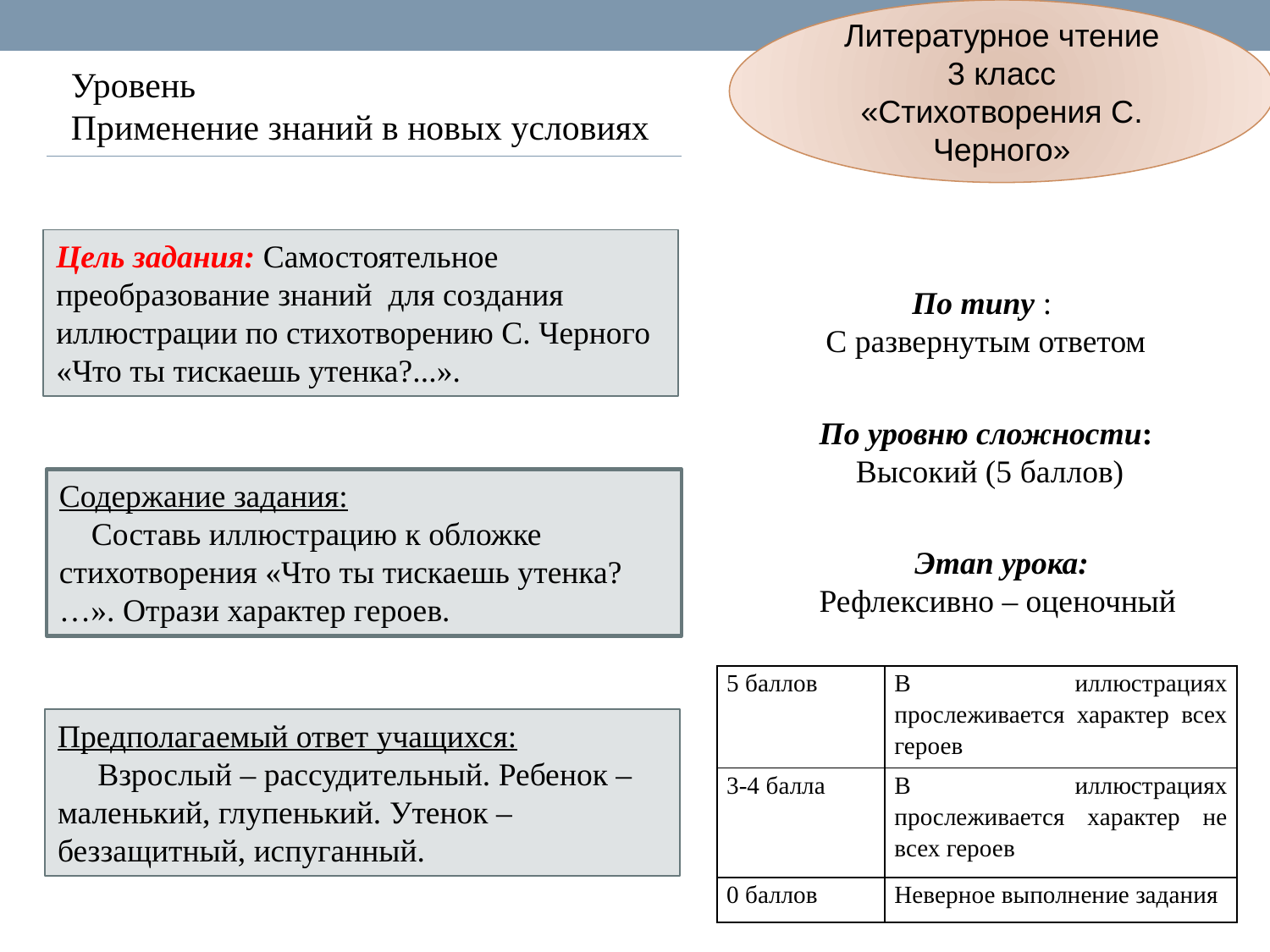

Литературное чтение
3 класс
«Стихотворения С. Черного»
Уровень
Применение знаний в новых условиях
Цель задания: Самостоятельное преобразование знаний  для создания иллюстрации по стихотворению С. Черного «Что ты тискаешь утенка?...».
По типу :
С развернутым ответом
По уровню сложности:
 Высокий (5 баллов)
Содержание задания:
    Составь иллюстрацию к обложке стихотворения «Что ты тискаешь утенка?…». Отрази характер героев.
Этап урока:
Рефлексивно – оценочный
| 5 баллов | В иллюстрациях прослеживается характер всех героев |
| --- | --- |
| 3-4 балла | В иллюстрациях прослеживается характер не всех героев |
| 0 баллов | Неверное выполнение задания |
Предполагаемый ответ учащихся:
     Взрослый – рассудительный. Ребенок – маленький, глупенький. Утенок – беззащитный, испуганный.